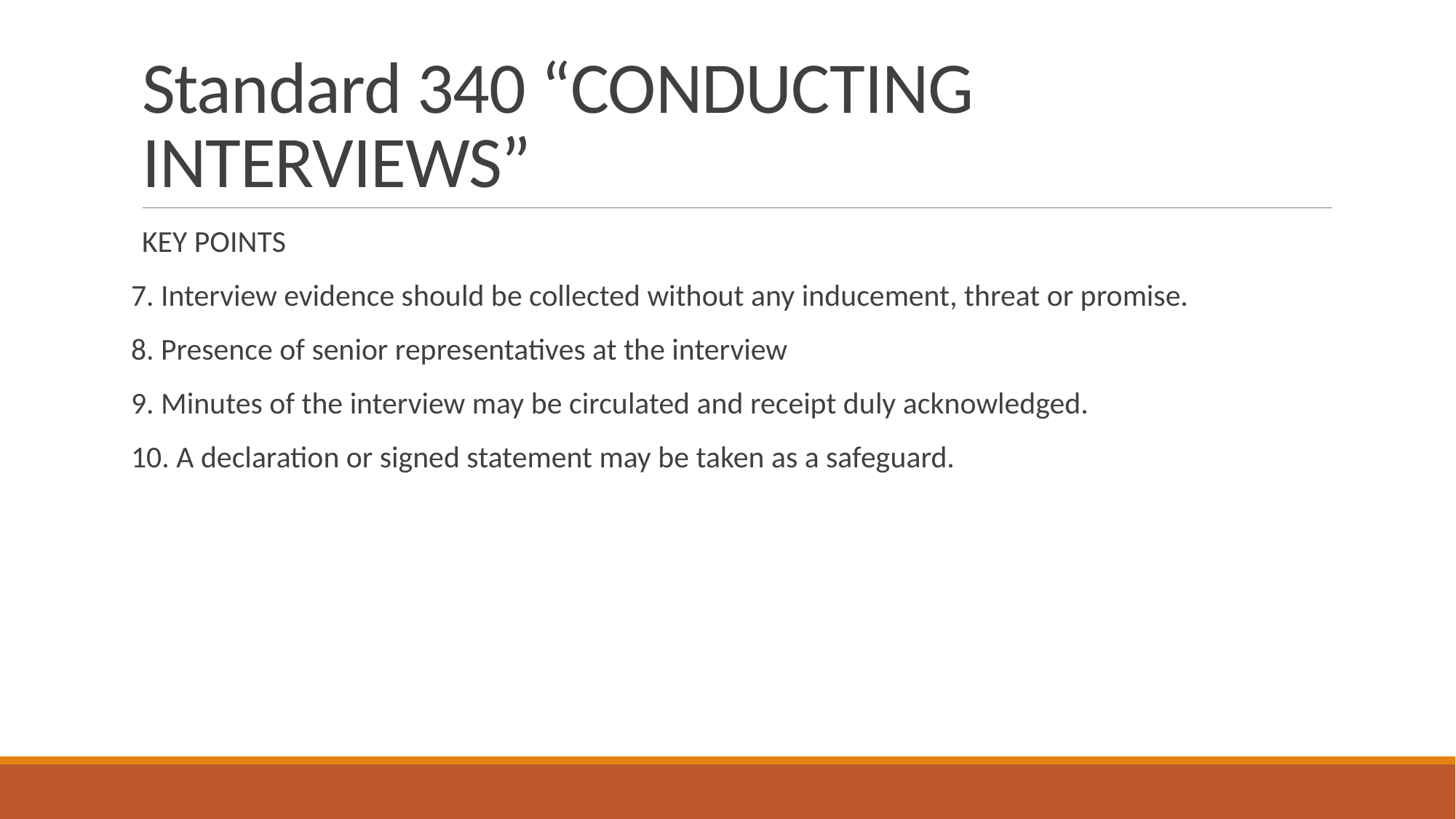

# Standard 340 “CONDUCTING INTERVIEWS”
KEY POINTS
7. Interview evidence should be collected without any inducement, threat or promise.
8. Presence of senior representatives at the interview
9. Minutes of the interview may be circulated and receipt duly acknowledged.
10. A declaration or signed statement may be taken as a safeguard.